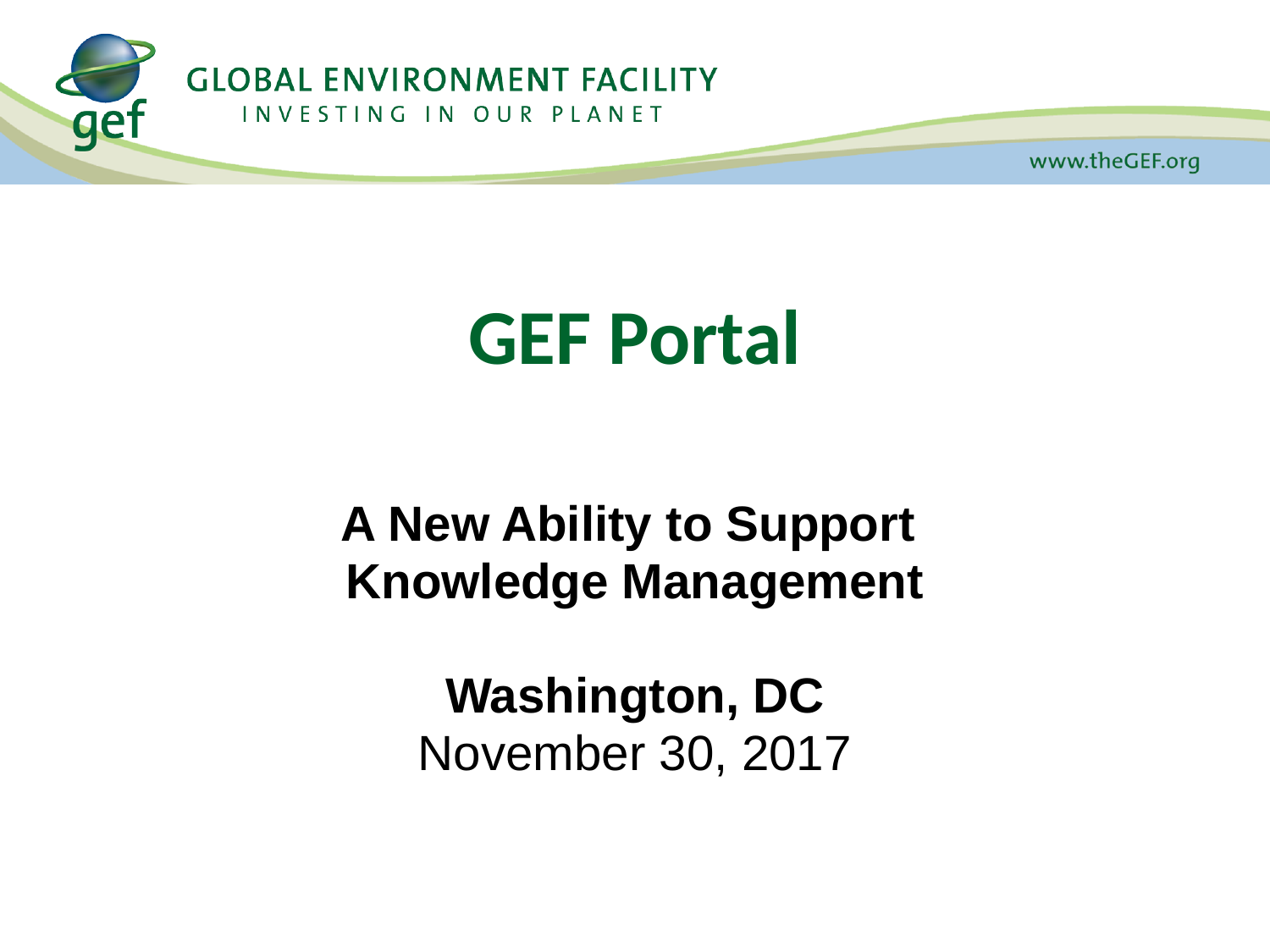

# GEF Portal
A New Ability to Support
Knowledge Management

Washington, DC
November 30, 2017